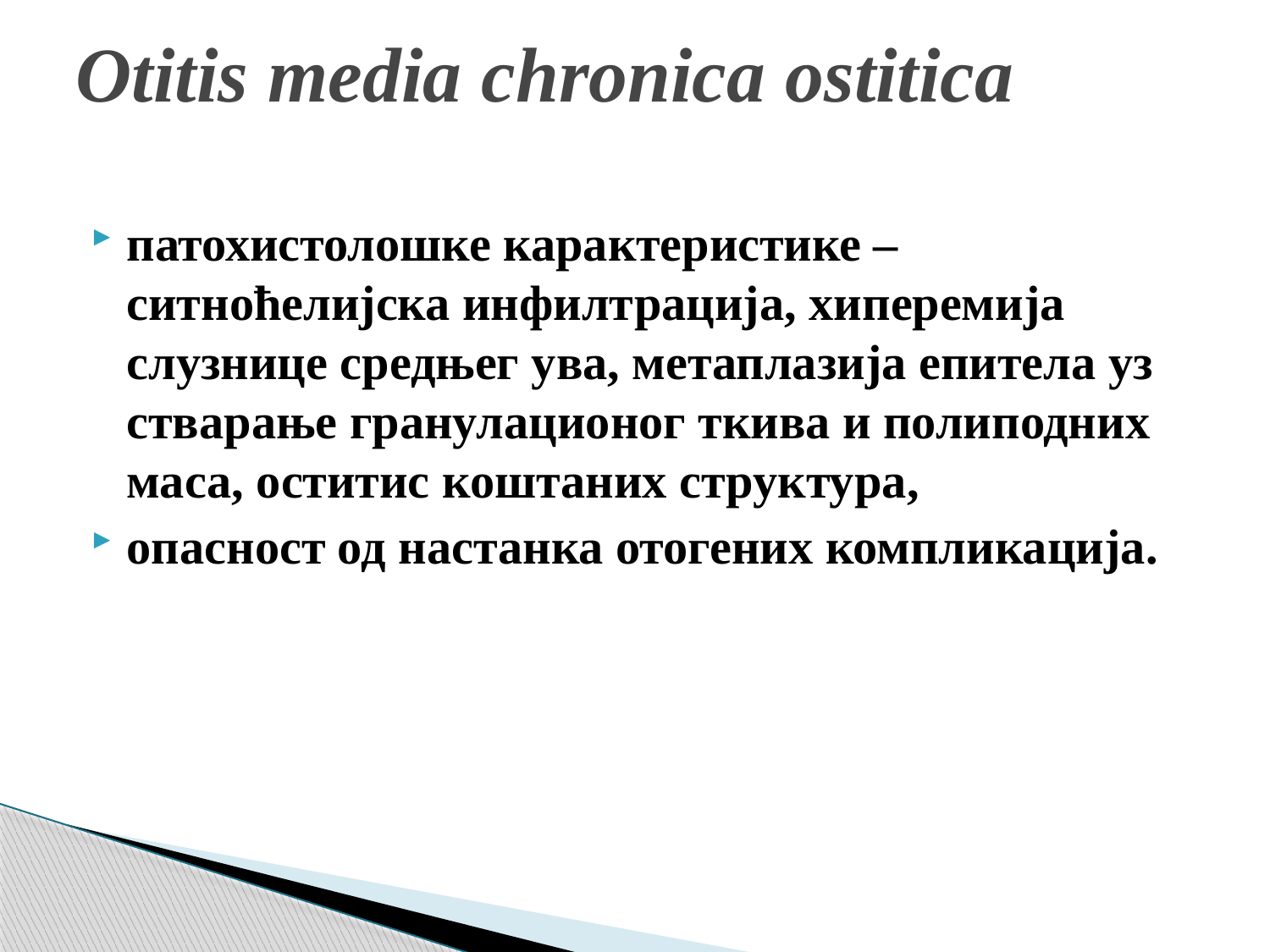

# Otitis media chronica ostitica
патохистолошке карактеристике – ситноћелијска инфилтрација, хиперемија слузнице средњег ува, метаплазија епитела уз стварање гранулационог ткива и полиподних маса, оститис коштаних структура,
опасност од настанка отогених компликација.